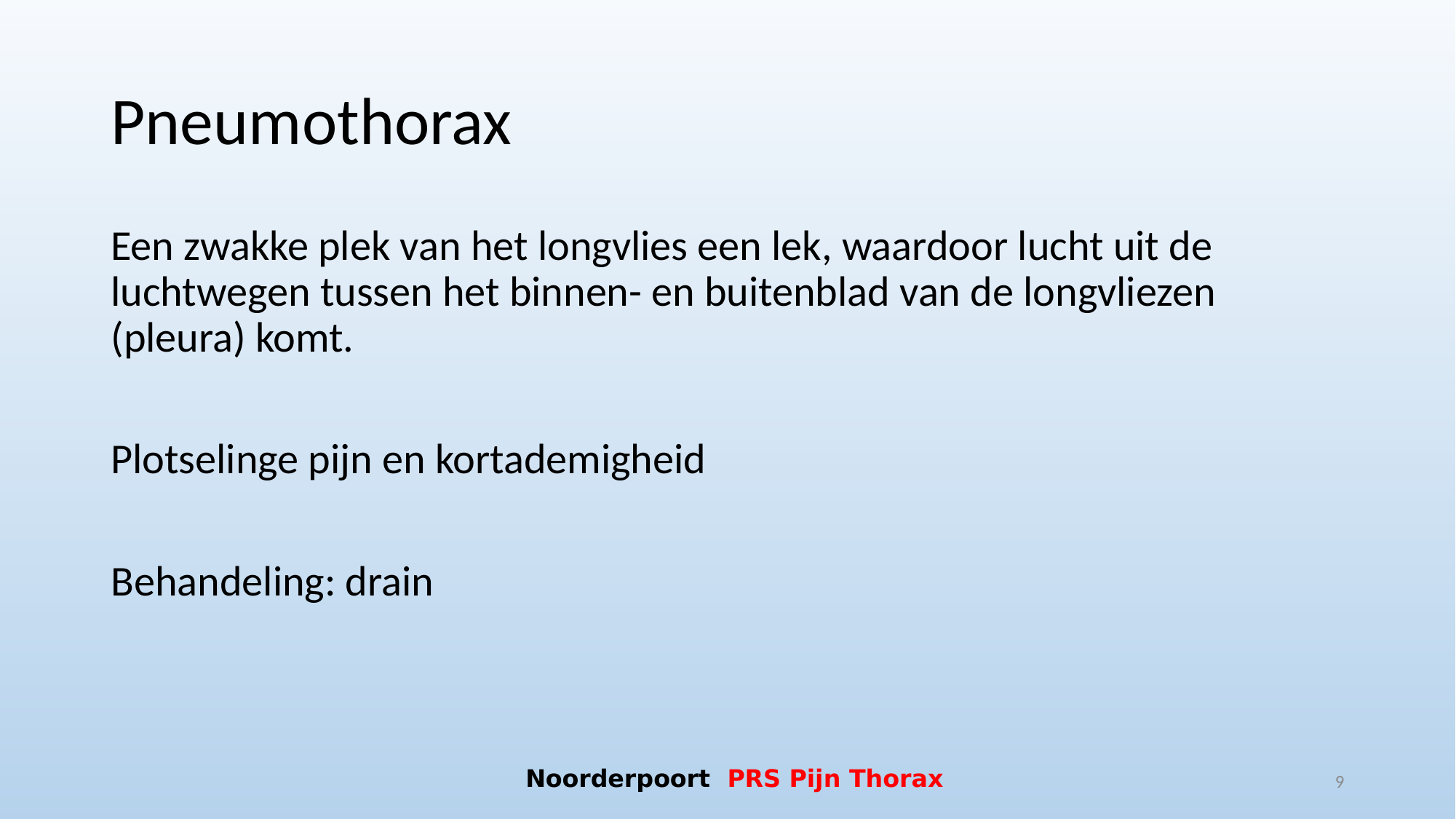

# Pneumothorax
Een zwakke plek van het longvlies een lek, waardoor lucht uit de luchtwegen tussen het binnen- en buitenblad van de longvliezen (pleura) komt.

Plotselinge pijn en kortademigheid

Behandeling: drain
Noorderpoort  PRS Pijn Thorax
9